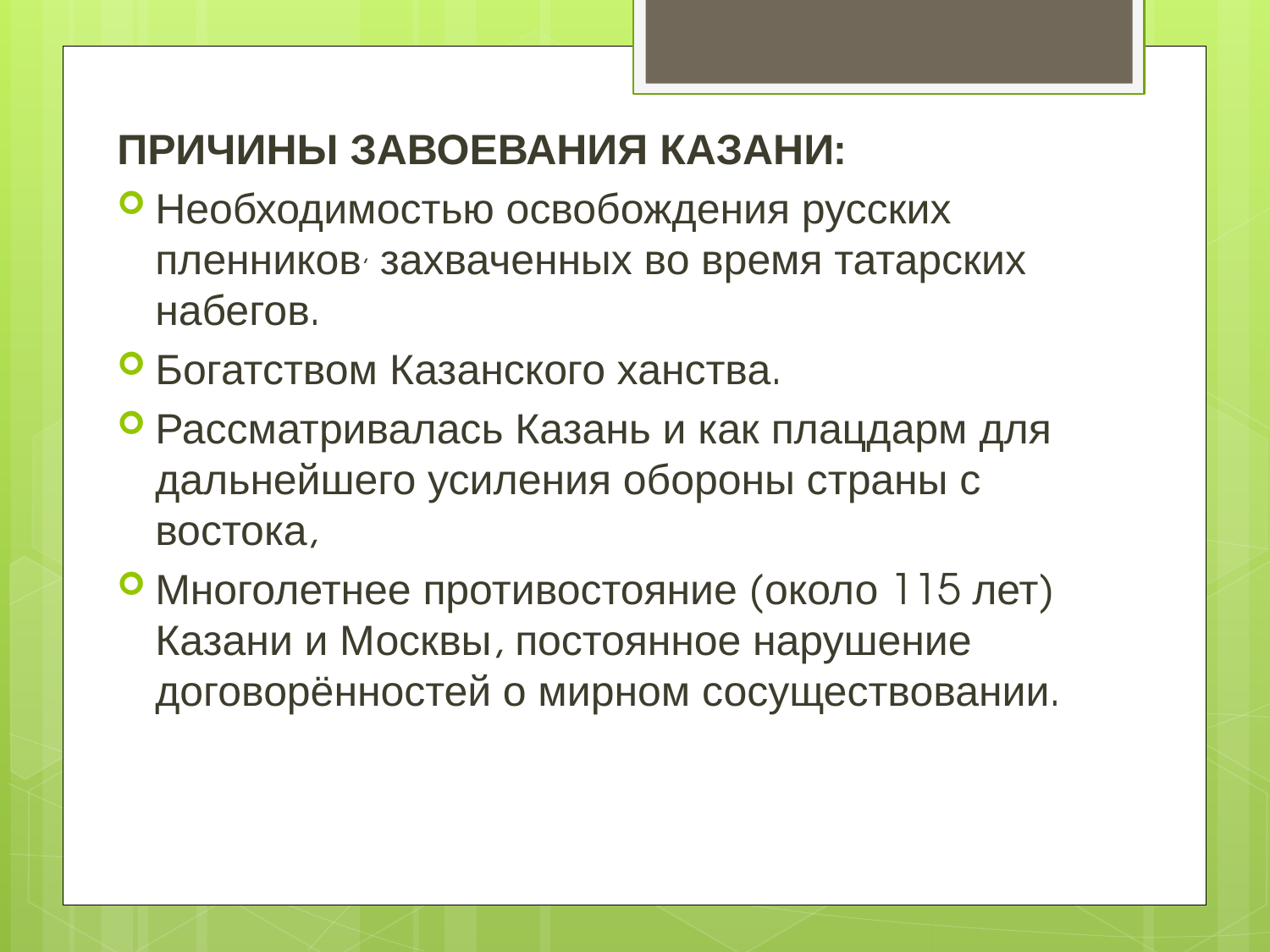

ПРИЧИНЫ ЗАВОЕВАНИЯ КАЗАНИ:
Необходимостью освобождения русских пленников, захваченных во время татарских набегов.
Богатством Казанского ханства.
Рассматривалась Казань и как плацдарм для дальнейшего усиления обороны страны с востока,
Многолетнее противостояние (около 115 лет) Казани и Москвы, постоянное нарушение договорённостей о мирном сосуществовании.